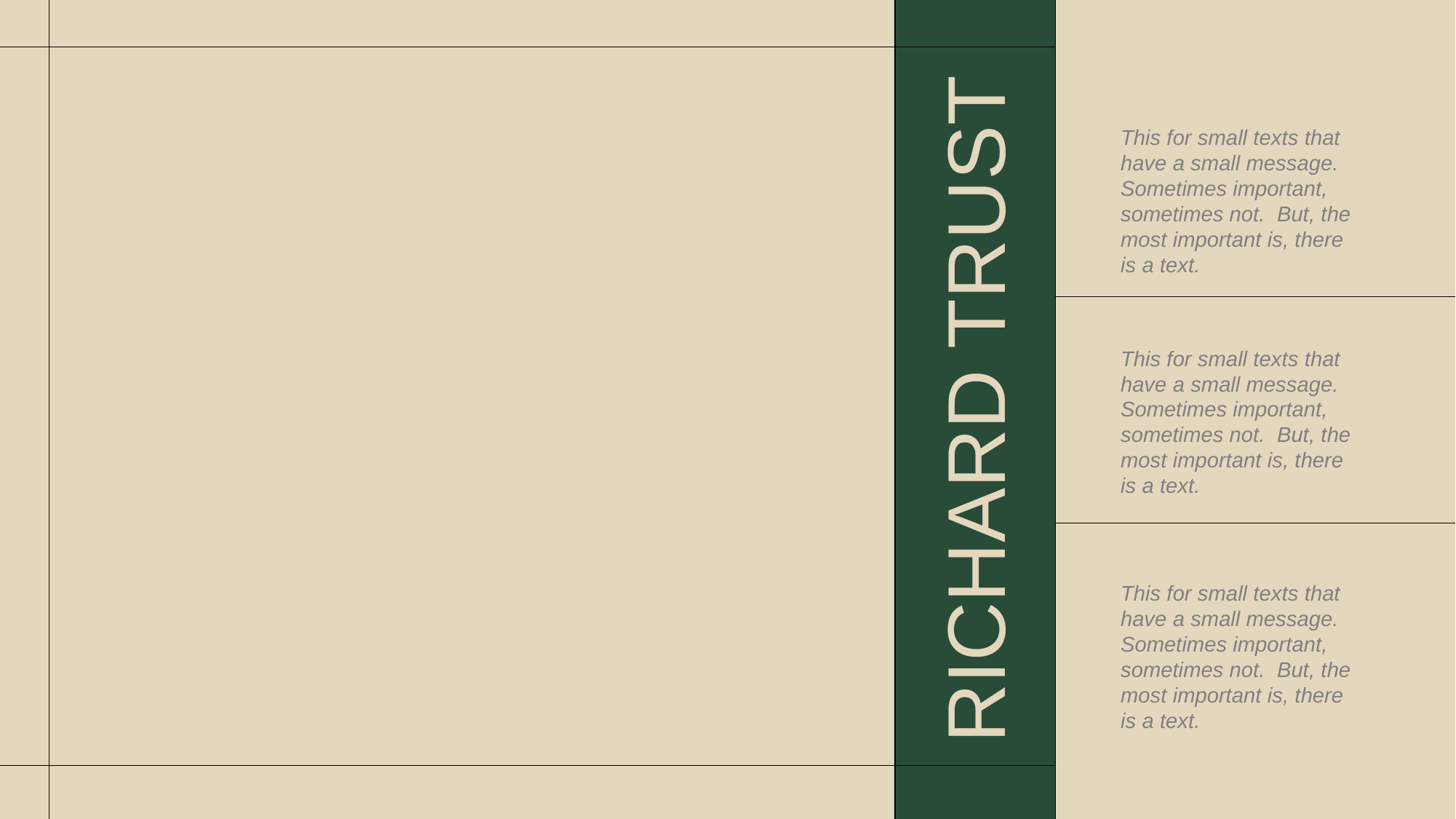

This for small texts that have a small message. Sometimes important, sometimes not.  But, the most important is, there is a text.
This for small texts that have a small message. Sometimes important, sometimes not.  But, the most important is, there is a text.
RICHARD TRUST
This for small texts that have a small message. Sometimes important, sometimes not.  But, the most important is, there is a text.